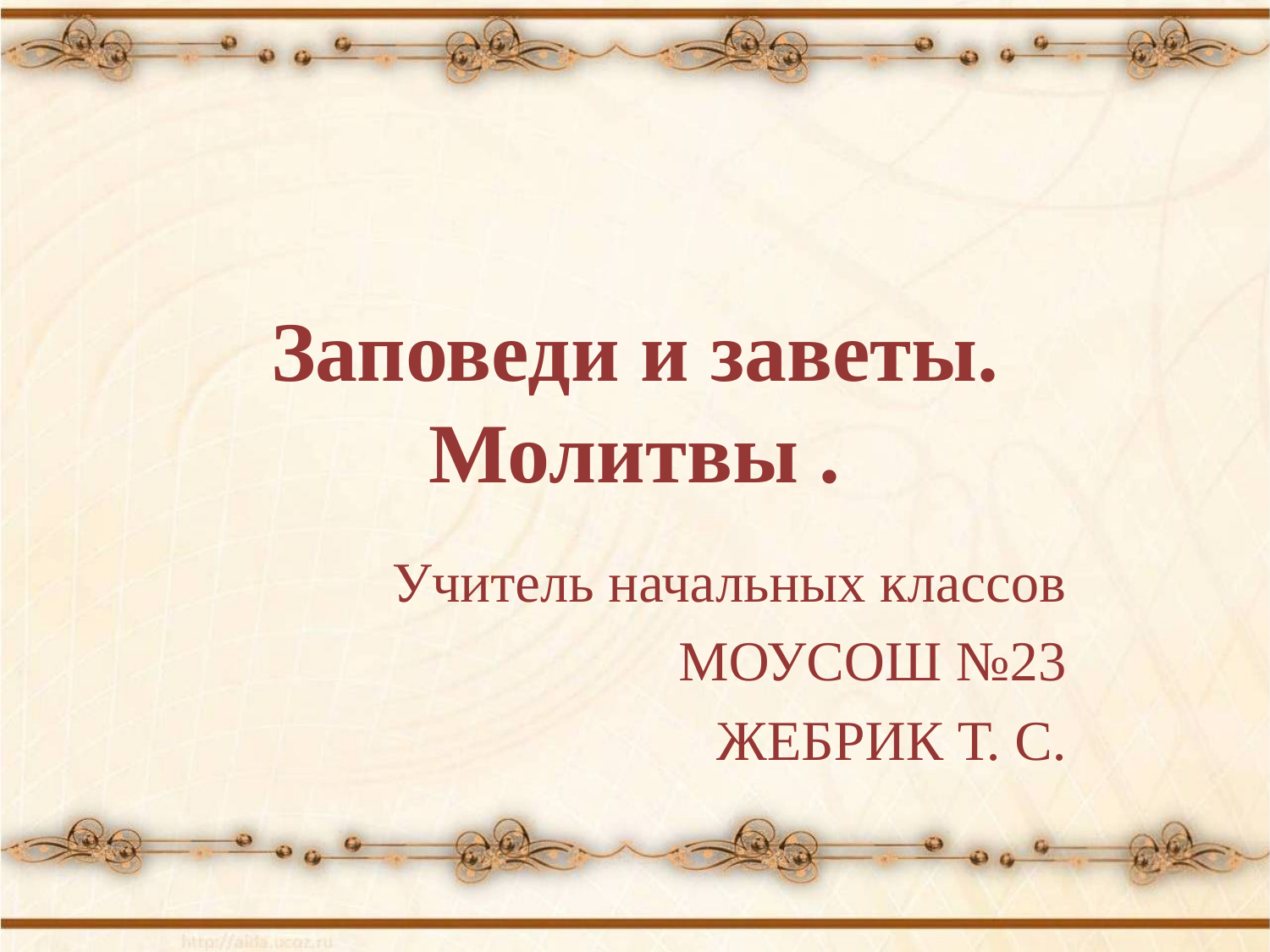

# Заповеди и заветы. Молитвы .
Учитель начальных классов
МОУСОШ №23
ЖЕБРИК Т. С.